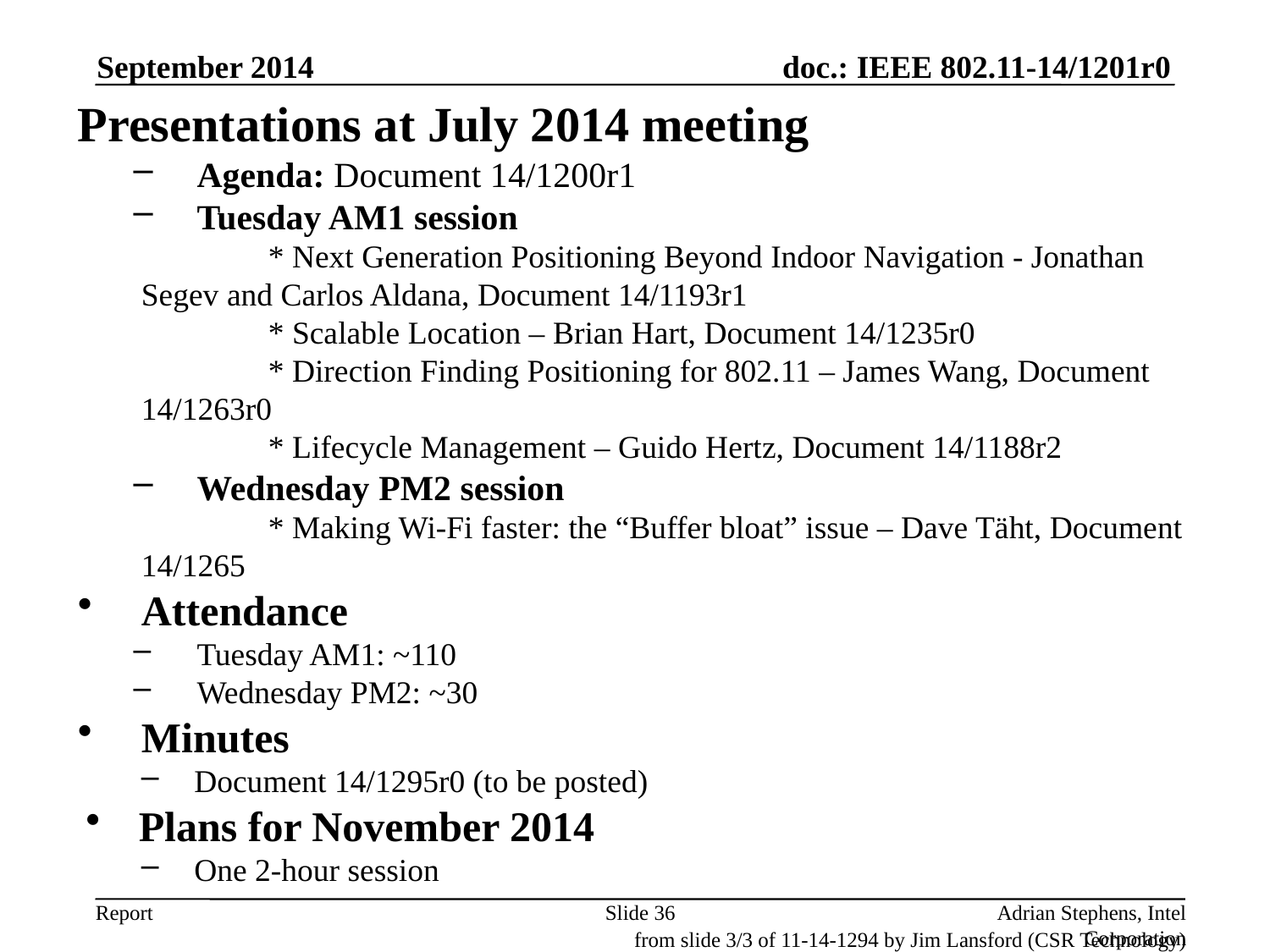

September 2014
Presentations at July 2014 meeting
Agenda: Document 14/1200r1
Tuesday AM1 session
	* Next Generation Positioning Beyond Indoor Navigation - Jonathan Segev and Carlos Aldana, Document 14/1193r1
	* Scalable Location – Brian Hart, Document 14/1235r0
	* Direction Finding Positioning for 802.11 – James Wang, Document 14/1263r0
	* Lifecycle Management – Guido Hertz, Document 14/1188r2
Wednesday PM2 session
	* Making Wi-Fi faster: the “Buffer bloat” issue – Dave Täht, Document 14/1265
Attendance
Tuesday AM1: ~110
Wednesday PM2: ~30
Minutes
Document 14/1295r0 (to be posted)
Plans for November 2014
One 2-hour session

Slide 36
Adrian Stephens, Intel Corporation
from slide 3/3 of 11-14-1294 by Jim Lansford (CSR Technology)